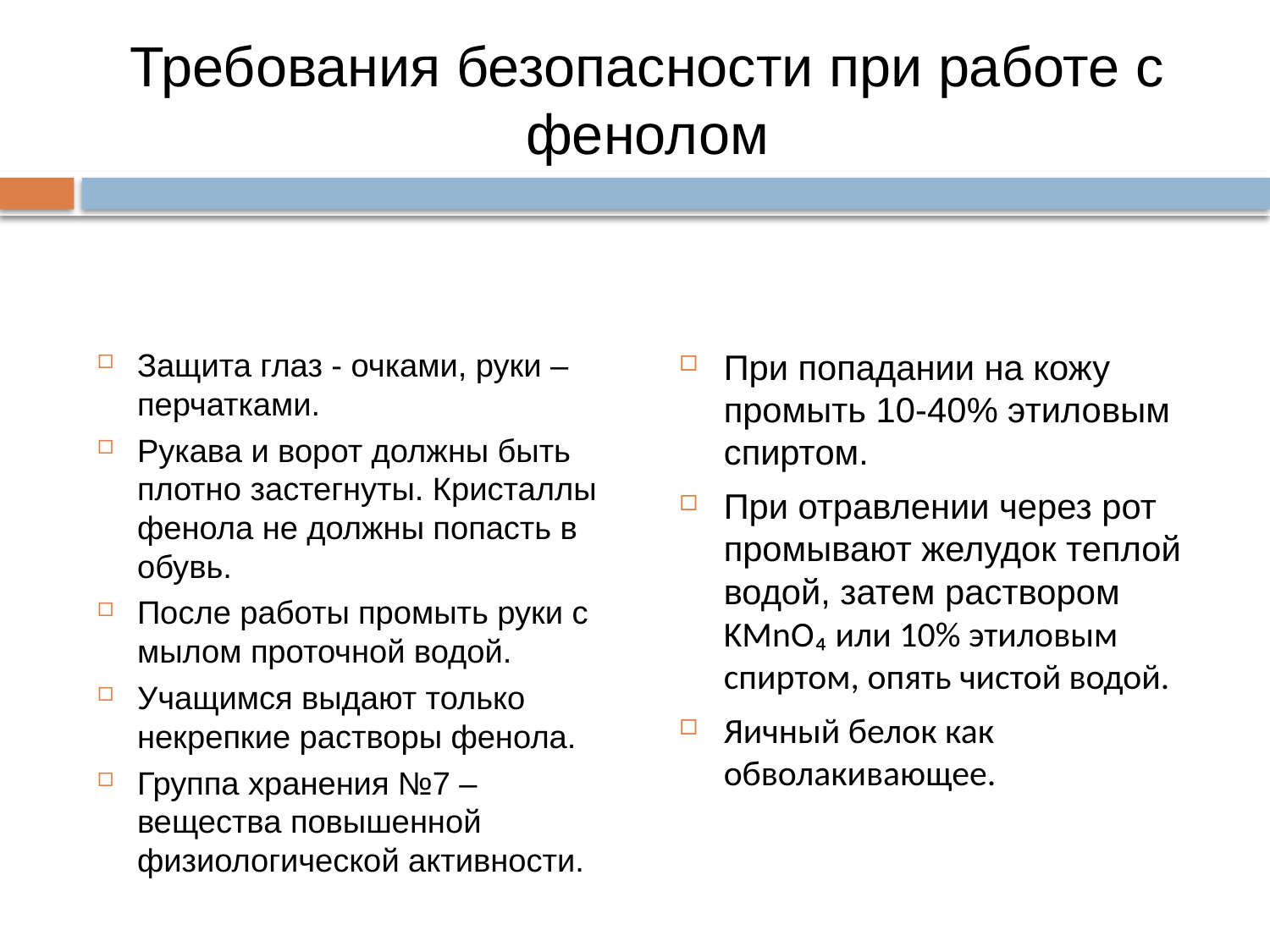

# Требования безопасности при работе с фенолом

Защита глаз - очками, руки – перчатками.
Рукава и ворот должны быть плотно застегнуты. Кристаллы фенола не должны попасть в обувь.
После работы промыть руки с мылом проточной водой.
Учащимся выдают только некрепкие растворы фенола.
Группа хранения №7 – вещества повышенной физиологической активности.

При попадании на кожу промыть 10-40% этиловым спиртом.
При отравлении через рот промывают желудок теплой водой, затем раствором KMnO₄ или 10% этиловым спиртом, опять чистой водой.
Яичный белок как обволакивающее.